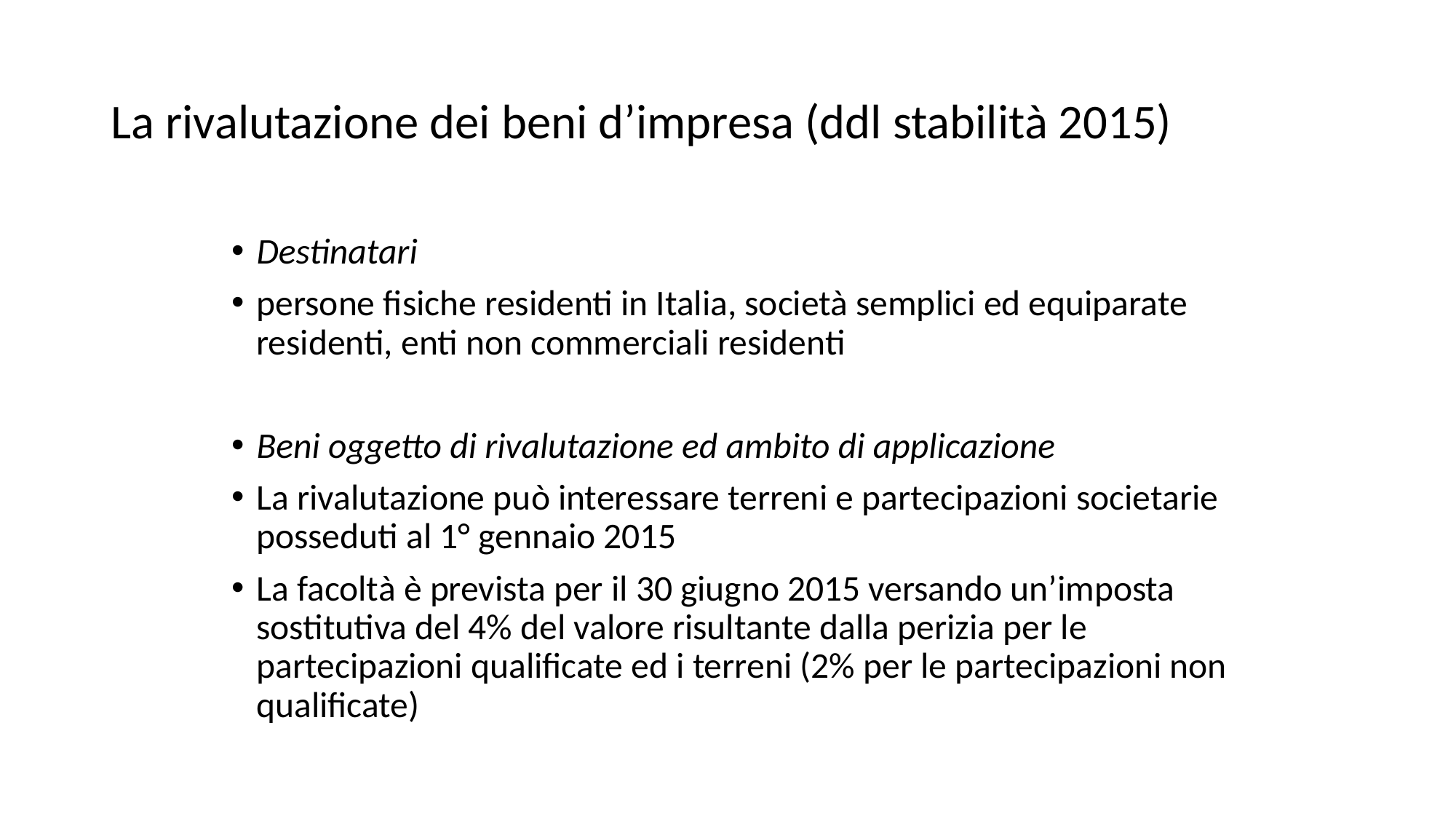

# La rivalutazione dei beni d’impresa (ddl stabilità 2015)
Destinatari
persone fisiche residenti in Italia, società semplici ed equiparate residenti, enti non commerciali residenti

Beni oggetto di rivalutazione ed ambito di applicazione
La rivalutazione può interessare terreni e partecipazioni societarie posseduti al 1° gennaio 2015
La facoltà è prevista per il 30 giugno 2015 versando un’imposta sostitutiva del 4% del valore risultante dalla perizia per le partecipazioni qualificate ed i terreni (2% per le partecipazioni non qualificate)